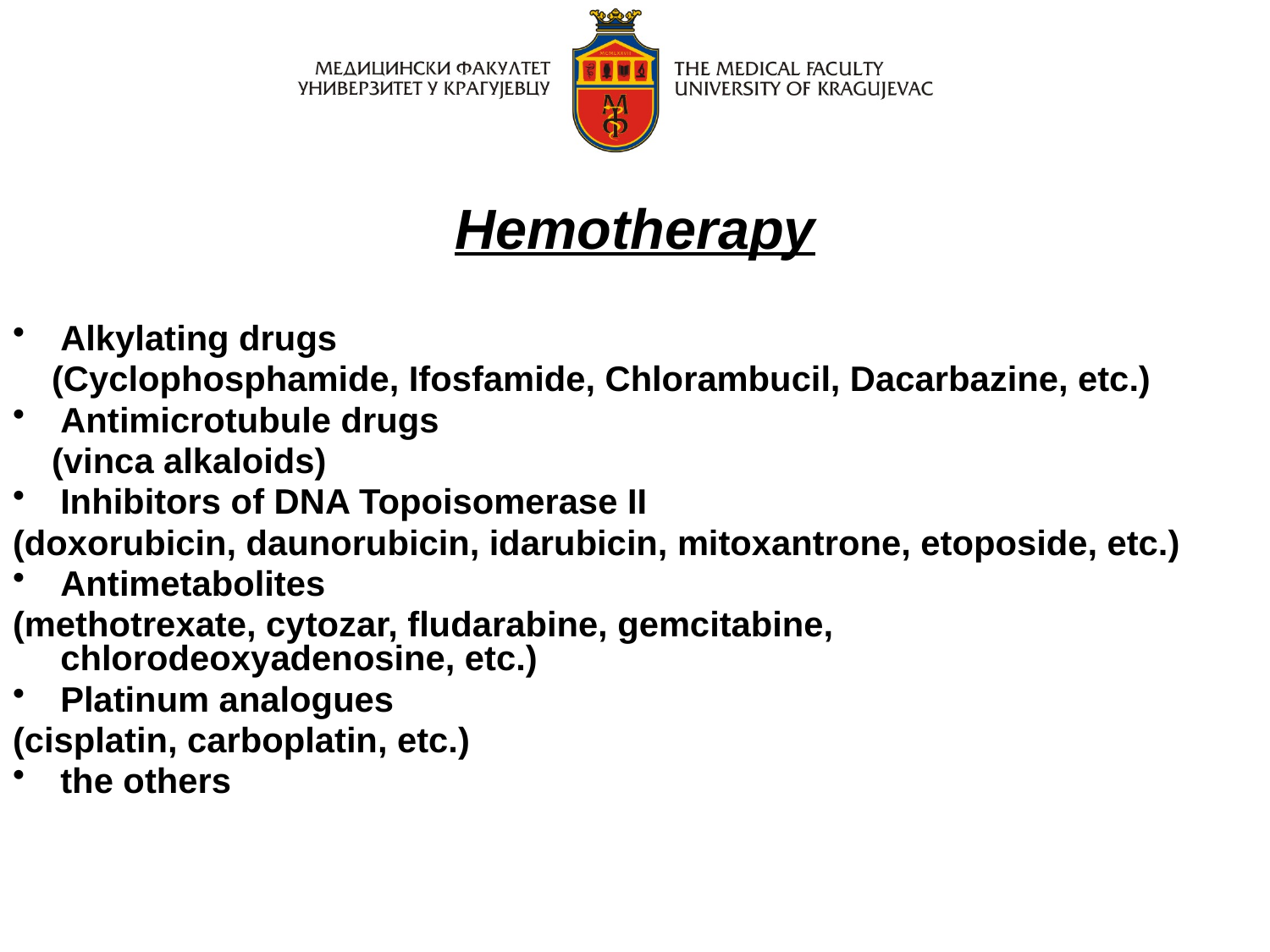

Hemotherapy
Alkylating drugs
    (Cyclophosphamide, Ifosfamide, Chlorambucil, Dacarbazine, etc.)
Antimicrotubule drugs
    (vinca alkaloids)
Inhibitors of DNA Topoisomerase II
(doxorubicin, daunorubicin, idarubicin, mitoxantrone, etoposide, etc.)
Antimetabolites
(methotrexate, cytozar, fludarabine, gemcitabine, chlorodeoxyadenosine, etc.)
Platinum analogues
(cisplatin, carboplatin, etc.)
the others